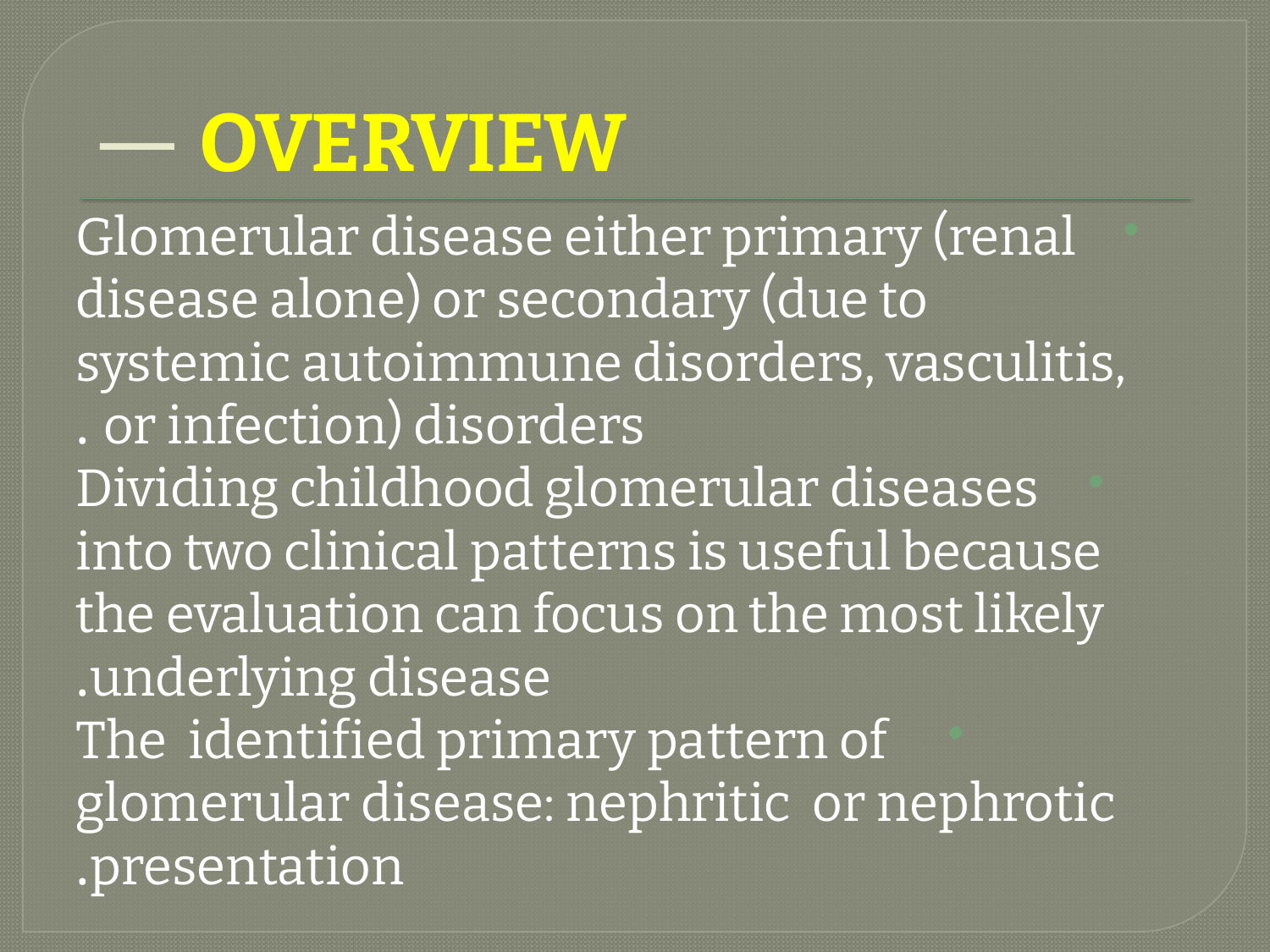

# OVERVIEW —
 Glomerular disease either primary (renal disease alone) or secondary (due to systemic autoimmune disorders, vasculitis, or infection) disorders .
 Dividing childhood glomerular diseases into two clinical patterns is useful because the evaluation can focus on the most likely underlying disease.
 The  identified primary pattern of glomerular disease: nephritic  or nephrotic presentation.